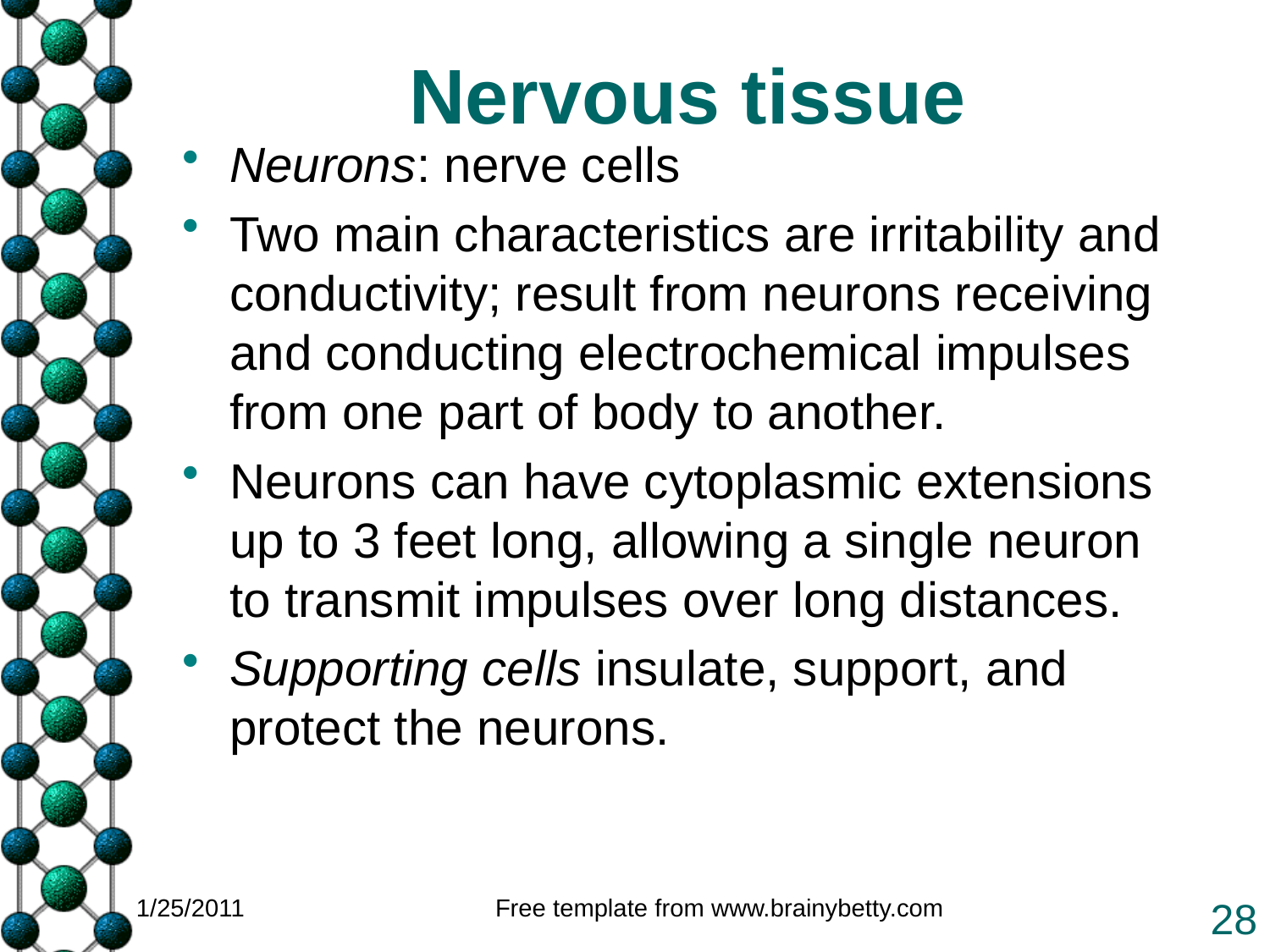

# Nervous tissue
Neurons: nerve cells
Two main characteristics are irritability and conductivity; result from neurons receiving and conducting electrochemical impulses from one part of body to another.
Neurons can have cytoplasmic extensions  up to 3 feet long, allowing a single neuron to transmit impulses over long distances.
Supporting cells insulate, support, and protect the neurons.
1/25/2011
Free template from www.brainybetty.com
28